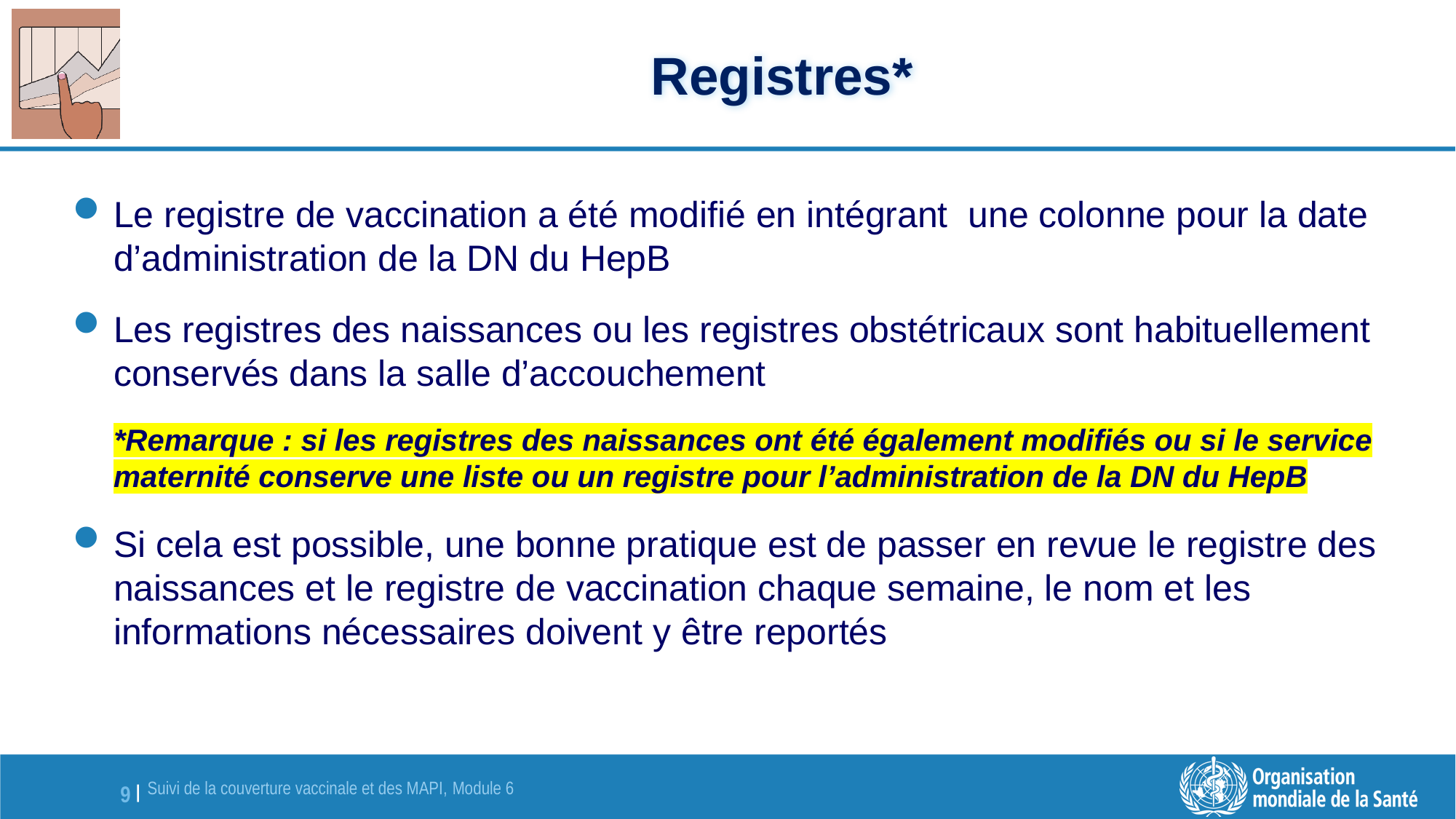

# Registres*
Le registre de vaccination a été modifié en intégrant  une colonne pour la date d’administration de la DN du HepB
Les registres des naissances ou les registres obstétricaux sont habituellement conservés dans la salle d’accouchement
*Remarque : si les registres des naissances ont été également modifiés ou si le service maternité conserve une liste ou un registre pour l’administration de la DN du HepB
Si cela est possible, une bonne pratique est de passer en revue le registre des naissances et le registre de vaccination chaque semaine, le nom et les informations nécessaires doivent y être reportés